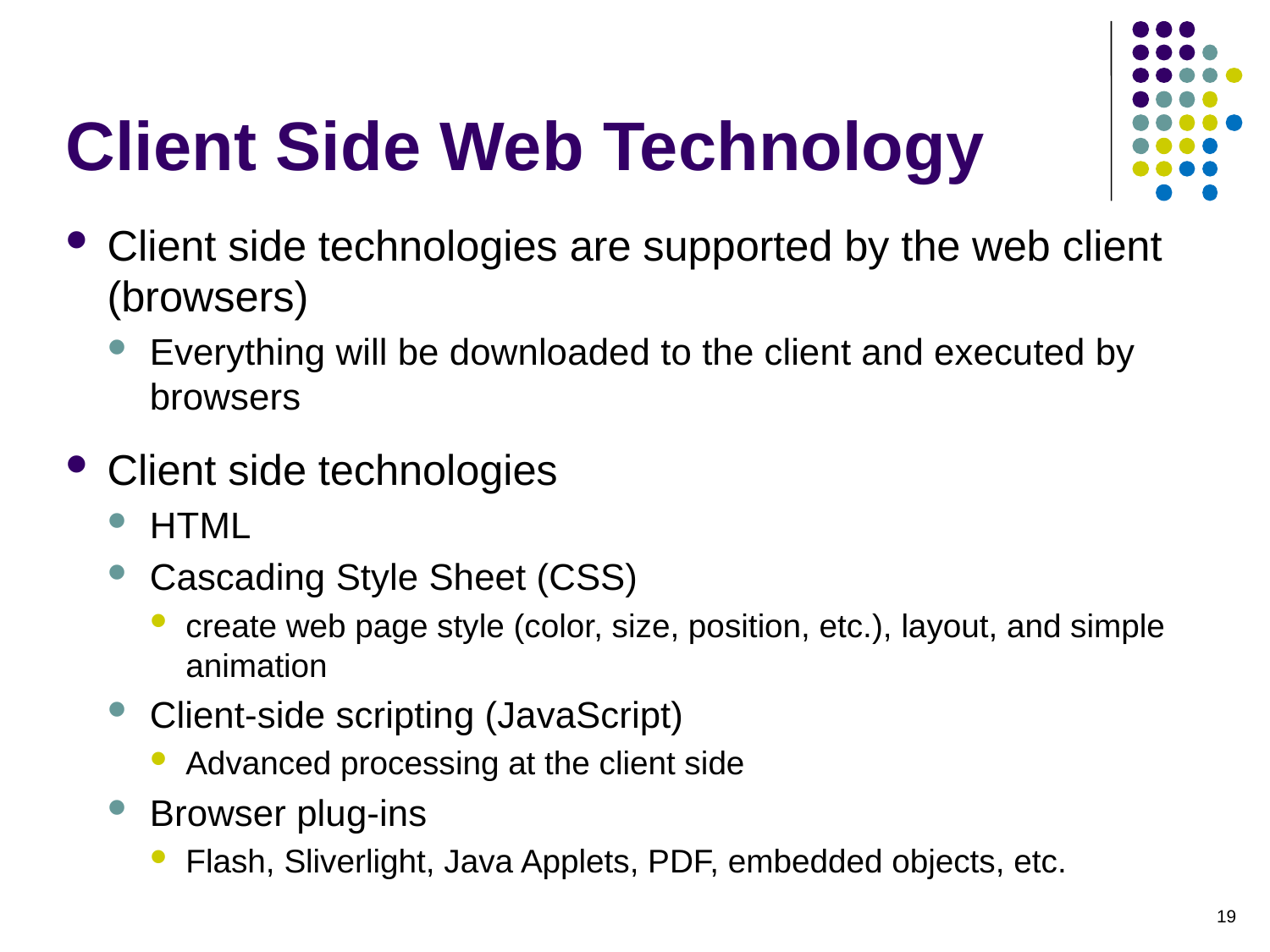

# Client Side Web Technology
Client side technologies are supported by the web client (browsers)
Everything will be downloaded to the client and executed by browsers
Client side technologies
HTML
Cascading Style Sheet (CSS)
create web page style (color, size, position, etc.), layout, and simple animation
Client-side scripting (JavaScript)
Advanced processing at the client side
Browser plug-ins
Flash, Sliverlight, Java Applets, PDF, embedded objects, etc.
19